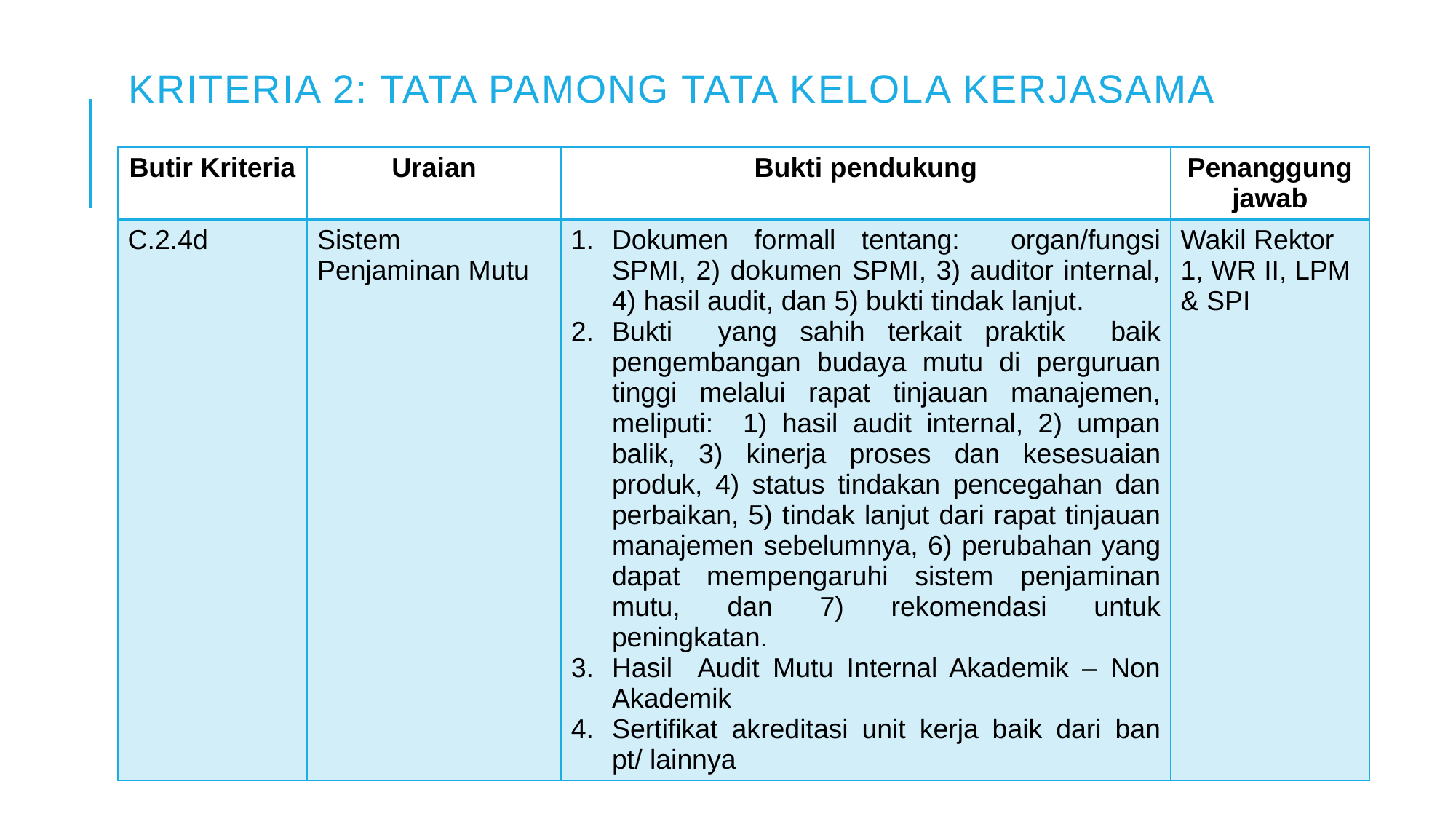

# kriteria 2: Tata Pamong tata kelola kerjasama
| Butir Kriteria | Uraian | Bukti pendukung | Penanggung jawab |
| --- | --- | --- | --- |
| C.2.4d | Sistem Penjaminan Mutu | Dokumen formall tentang: organ/fungsi SPMI, 2) dokumen SPMI, 3) auditor internal, 4) hasil audit, dan 5) bukti tindak lanjut. Bukti yang sahih terkait praktik baik pengembangan budaya mutu di perguruan tinggi melalui rapat tinjauan manajemen, meliputi: 1) hasil audit internal, 2) umpan balik, 3) kinerja proses dan kesesuaian produk, 4) status tindakan pencegahan dan perbaikan, 5) tindak lanjut dari rapat tinjauan manajemen sebelumnya, 6) perubahan yang dapat mempengaruhi sistem penjaminan mutu, dan 7) rekomendasi untuk peningkatan. Hasil Audit Mutu Internal Akademik – Non Akademik Sertifikat akreditasi unit kerja baik dari ban pt/ lainnya | Wakil Rektor 1, WR II, LPM & SPI |